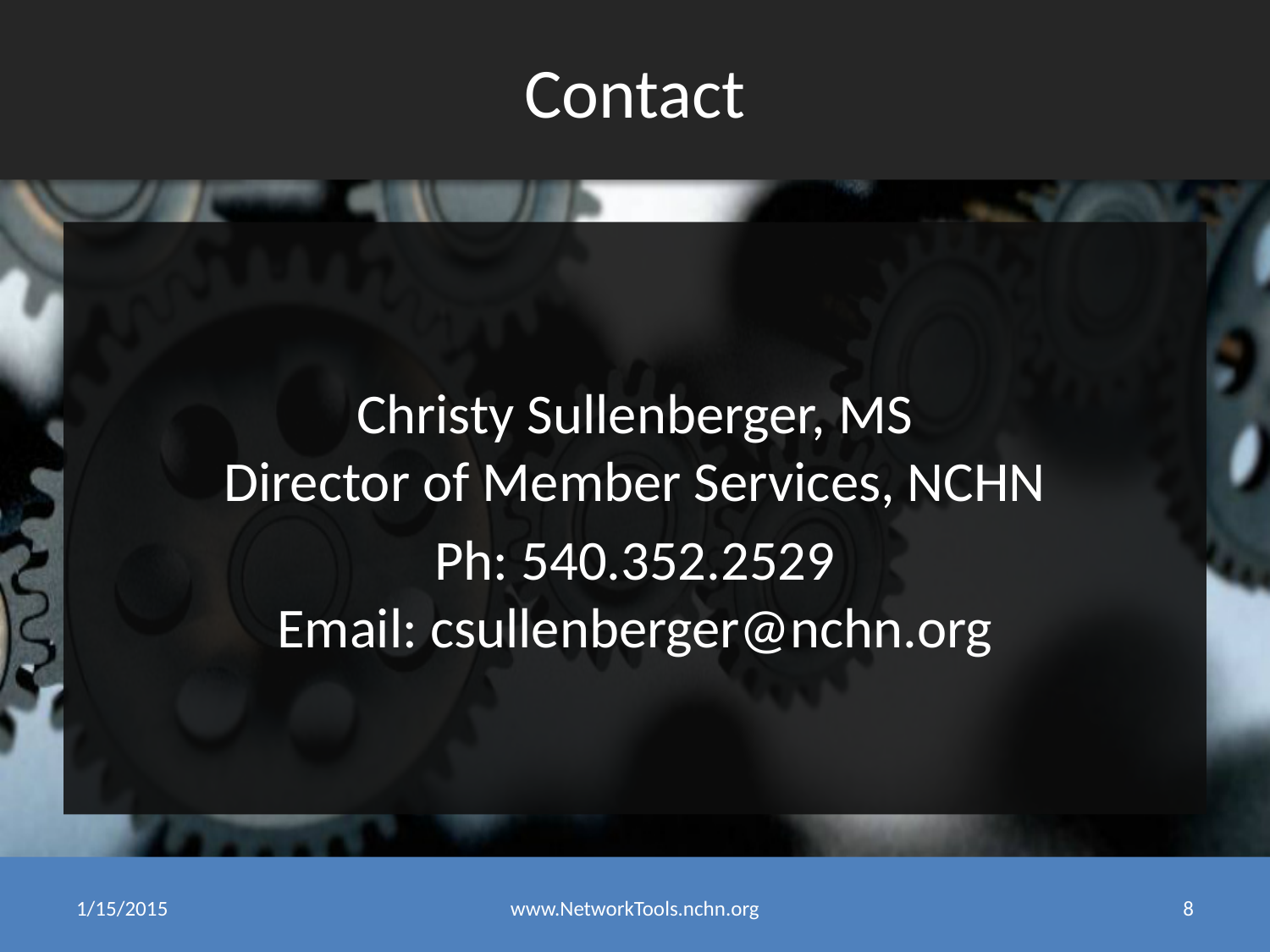

# Contact
Christy Sullenberger, MS
Director of Member Services, NCHN
Ph: 540.352.2529
Email: csullenberger@nchn.org
1/15/2015
www.NetworkTools.nchn.org
8